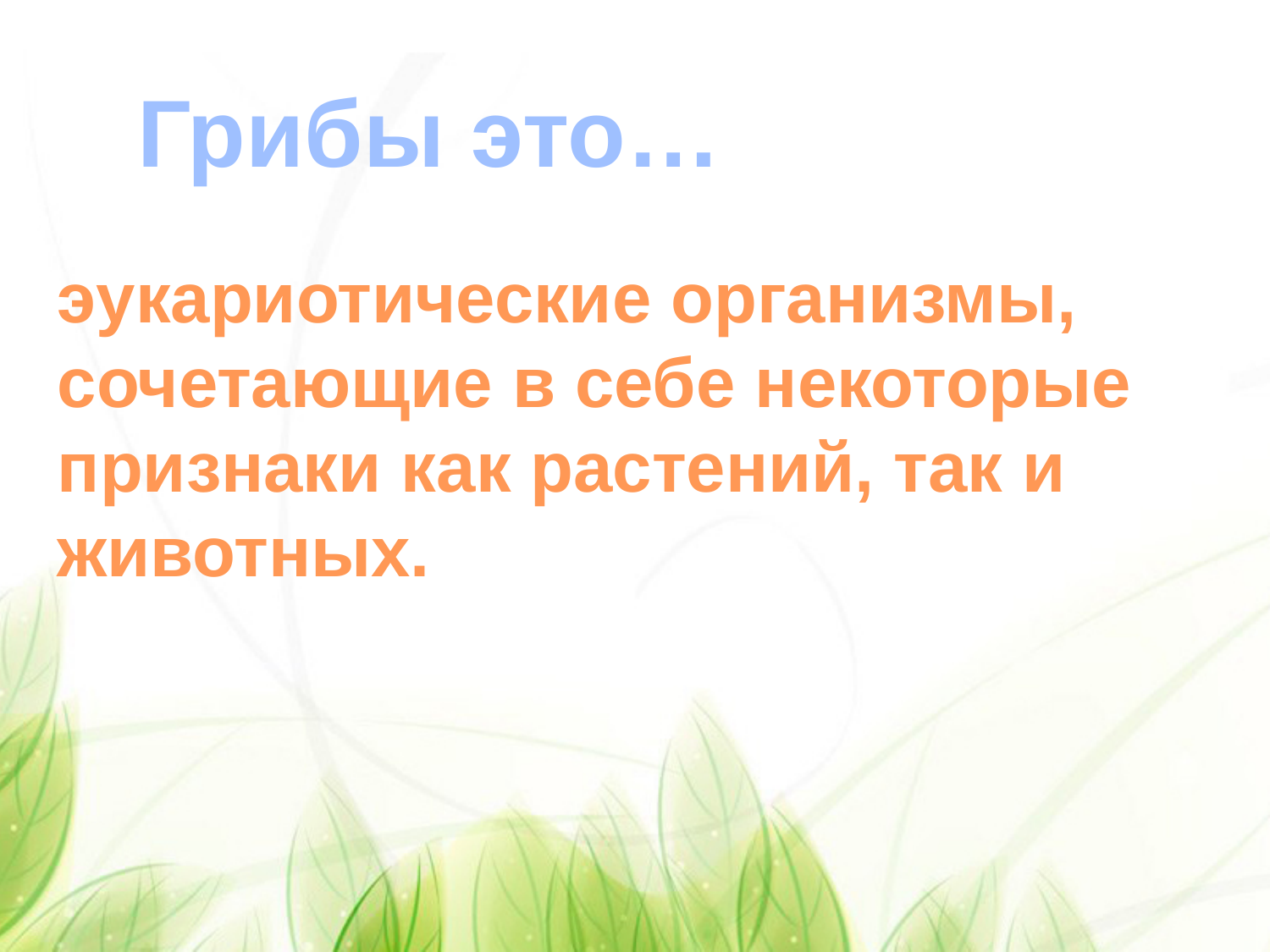

Грибы это…
эукариотические организмы, сочетающие в себе некоторые признаки как растений, так и животных.